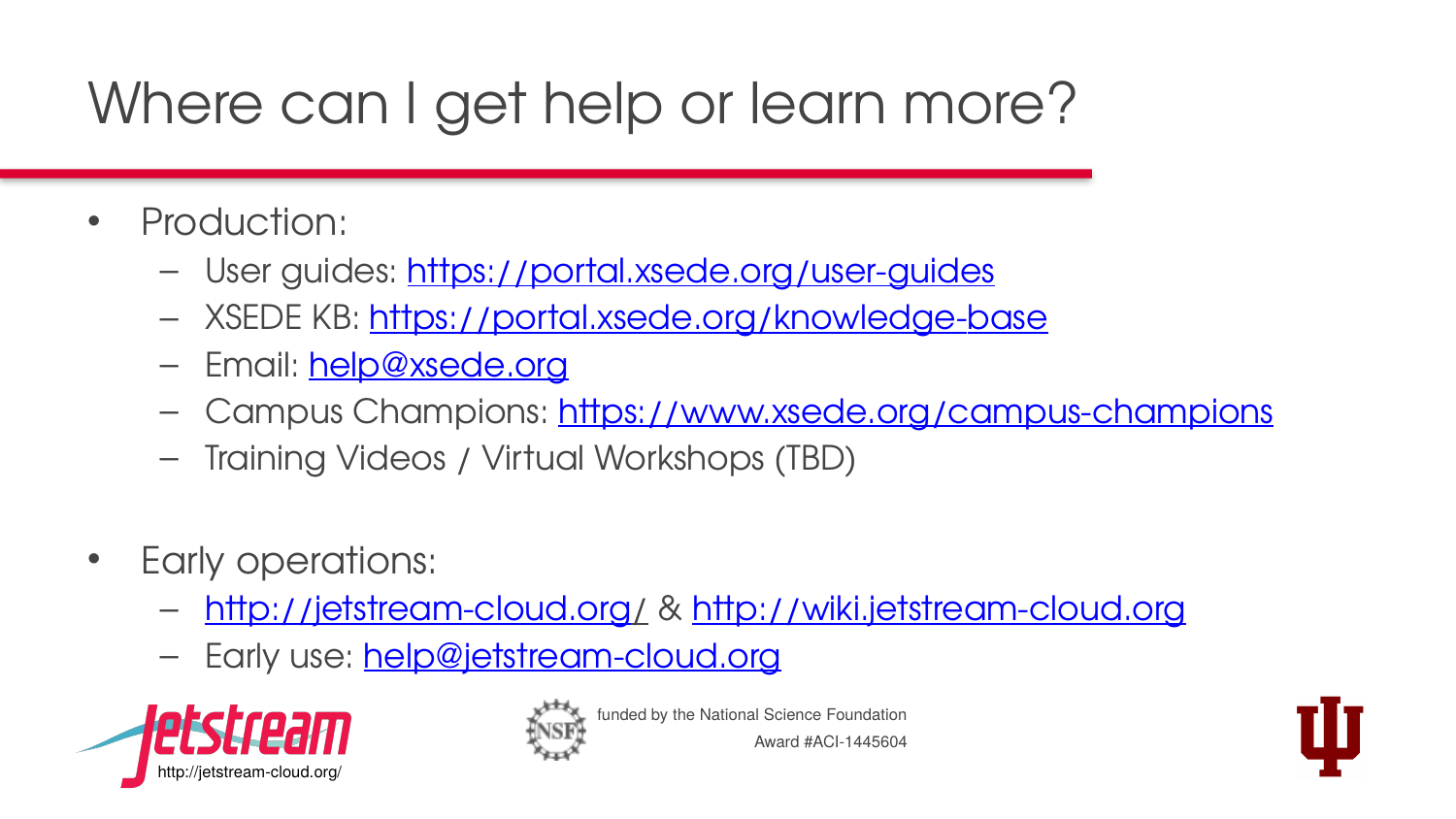

# Where can I get help or learn more?
Production:
User guides: https://portal.xsede.org/user-guides
XSEDE KB: https://portal.xsede.org/knowledge-base
Email: help@xsede.org
Campus Champions: https://www.xsede.org/campus-champions
Training Videos / Virtual Workshops (TBD)

Early operations:
http://jetstream-cloud.org/ & http://wiki.jetstream-cloud.org
Early use: help@jetstream-cloud.org